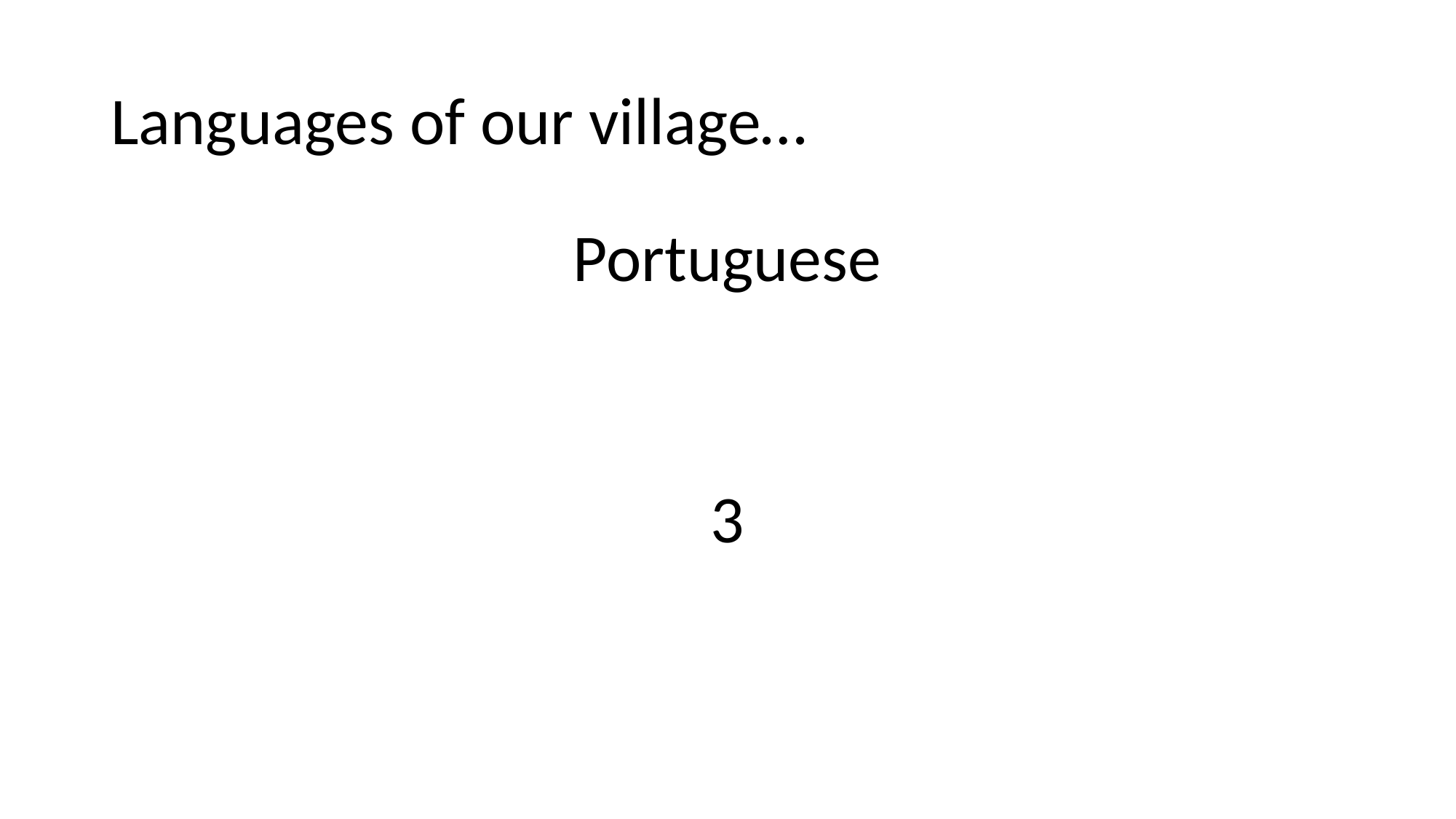

# Languages of our village…
Portuguese

3